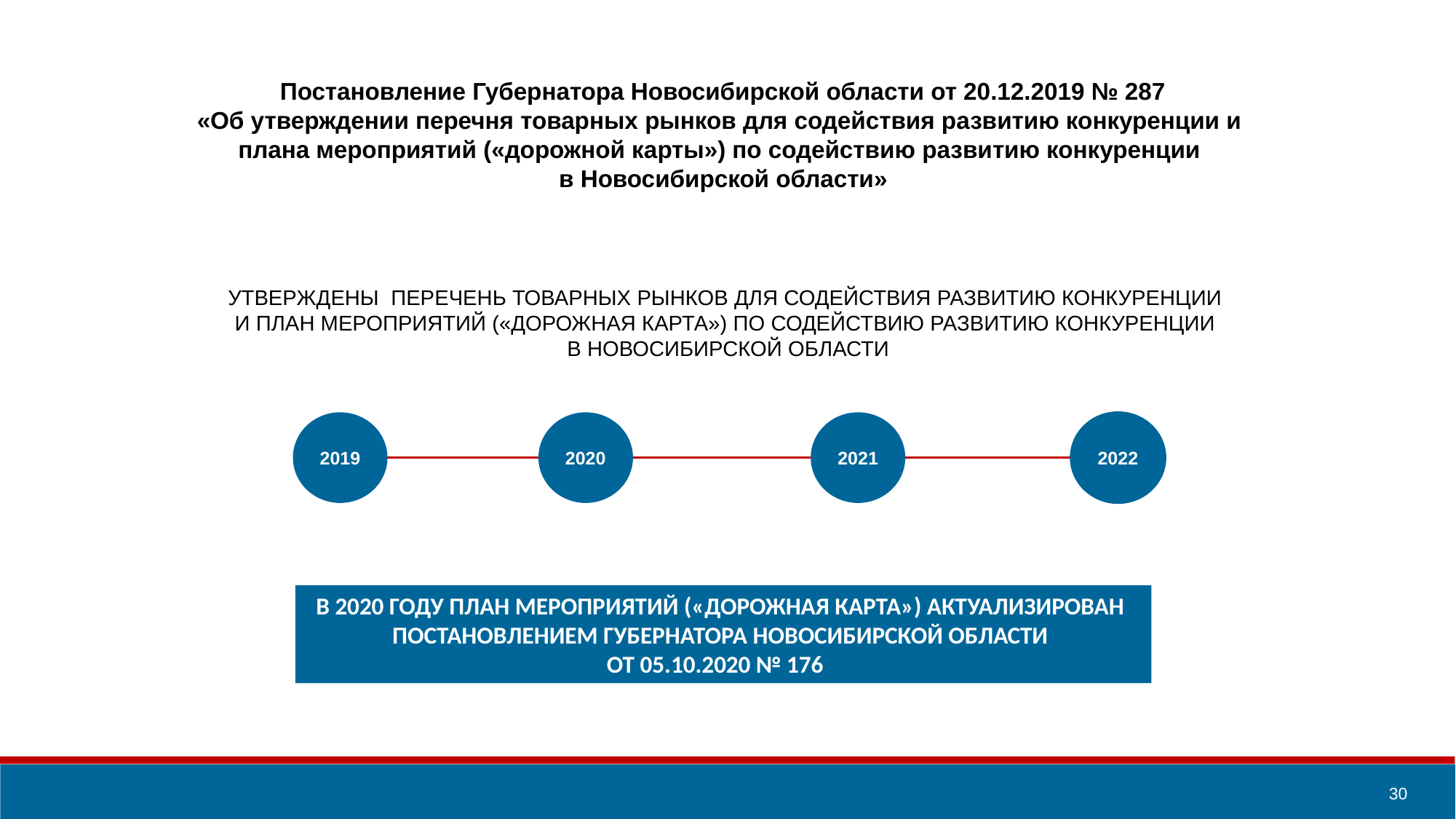

Постановление Губернатора Новосибирской области от 20.12.2019 № 287
«Об утверждении перечня товарных рынков для содействия развитию конкуренции и
плана мероприятий («дорожной карты») по содействию развитию конкуренции
в Новосибирской области»
УТВЕРЖДЕНЫ  ПЕРЕЧЕНЬ ТОВАРНЫХ РЫНКОВ ДЛЯ СОДЕЙСТВИЯ РАЗВИТИЮ КОНКУРЕНЦИИ
И ПЛАН МЕРОПРИЯТИЙ («ДОРОЖНАЯ КАРТА») ПО СОДЕЙСТВИЮ РАЗВИТИЮ КОНКУРЕНЦИИ
В НОВОСИБИРСКОЙ ОБЛАСТИ
2020
2022
2019
2021
В 2020 ГОДУ ПЛАН МЕРОПРИЯТИЙ («ДОРОЖНАЯ КАРТА») АКТУАЛИЗИРОВАН
ПОСТАНОВЛЕНИЕМ ГУБЕРНАТОРА НОВОСИБИРСКОЙ ОБЛАСТИ
ОТ 05.10.2020 № 176
30